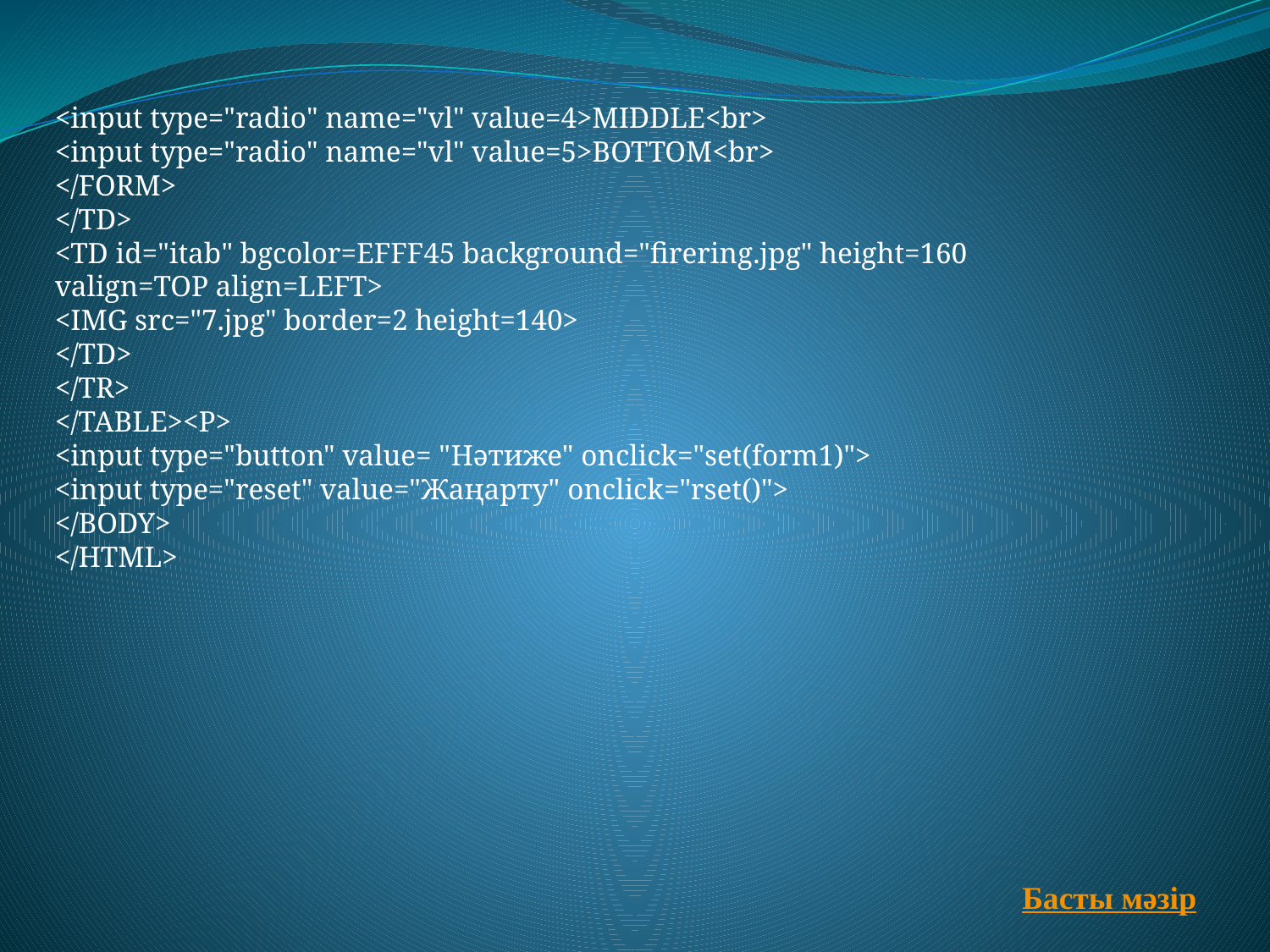

<input type="radio" name="vl" value=4>MIDDLE<br>
<input type="radio" name="vl" value=5>BOTTOM<br>
</FORM>
</TD>
<TD id="itab" bgcolor=EFFF45 background="firering.jpg" height=160
valign=TOP align=LEFT>
<IMG src="7.jpg" border=2 height=140>
</TD>
</TR>
</TABLE><P>
<input type="button" value= "Нәтиже" onclick="set(form1)">
<input type="reset" value="Жаңарту" onclick="rset()">
</BODY>
</HTML>
	Басты мәзір